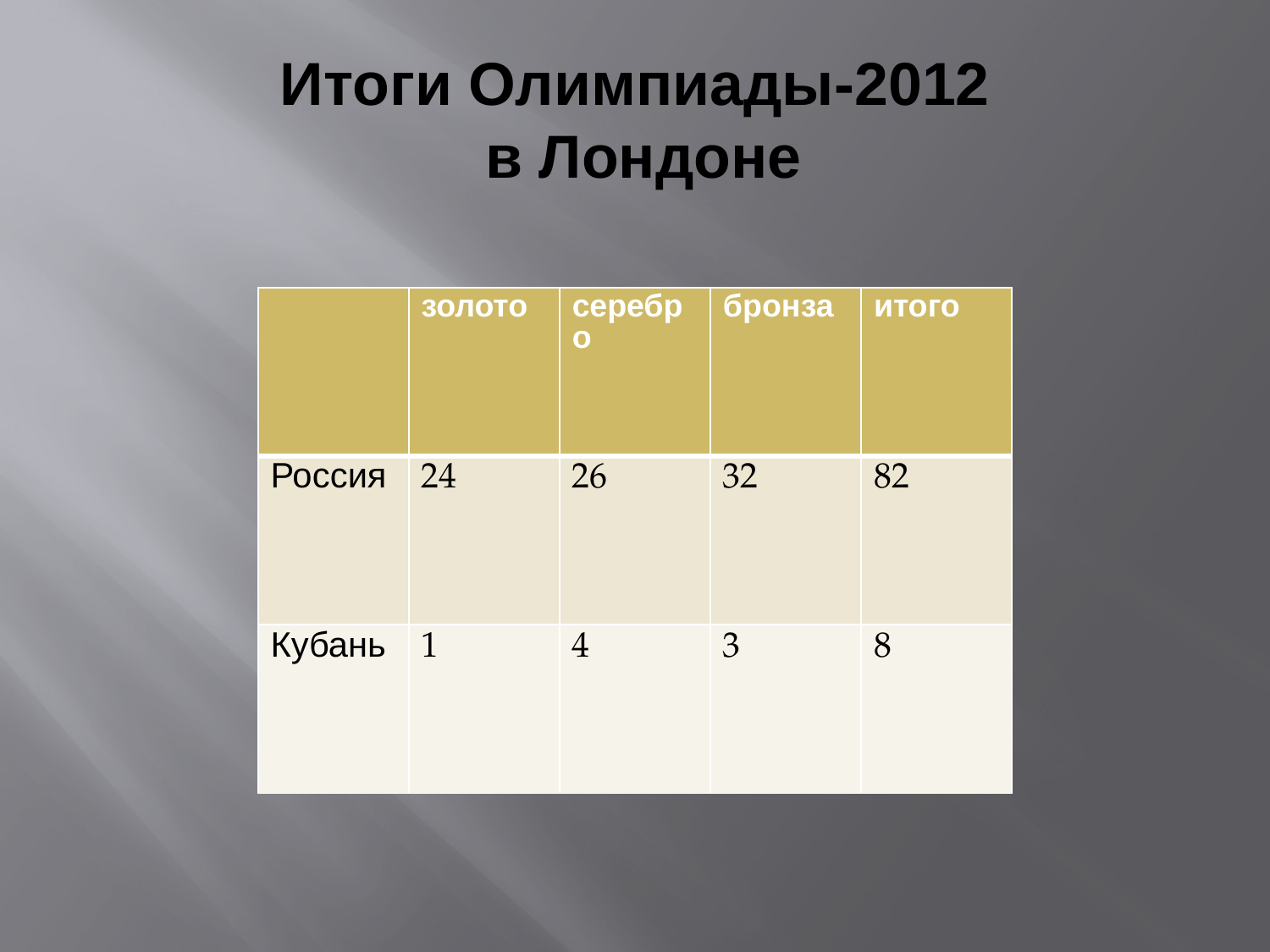

# Итоги Олимпиады-2012 в Лондоне
|  | золото | серебро | бронза | итого |
| --- | --- | --- | --- | --- |
| Россия | 24 | 26 | 32 | 82 |
| Кубань | 1 | 4 | 3 | 8 |